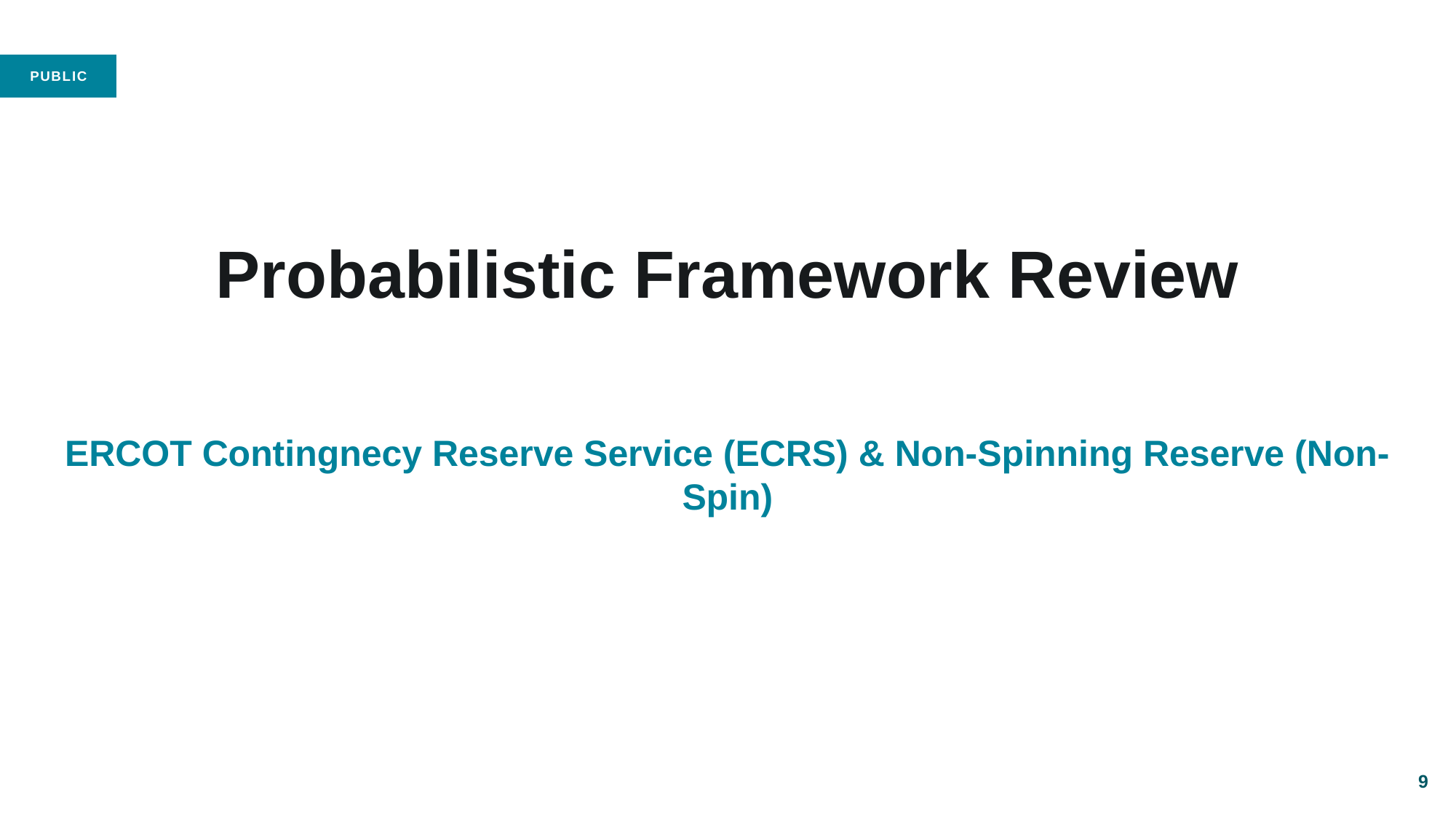

# Probabilistic Framework Review
ERCOT Contingnecy Reserve Service (ECRS) & Non-Spinning Reserve (Non-Spin)
9